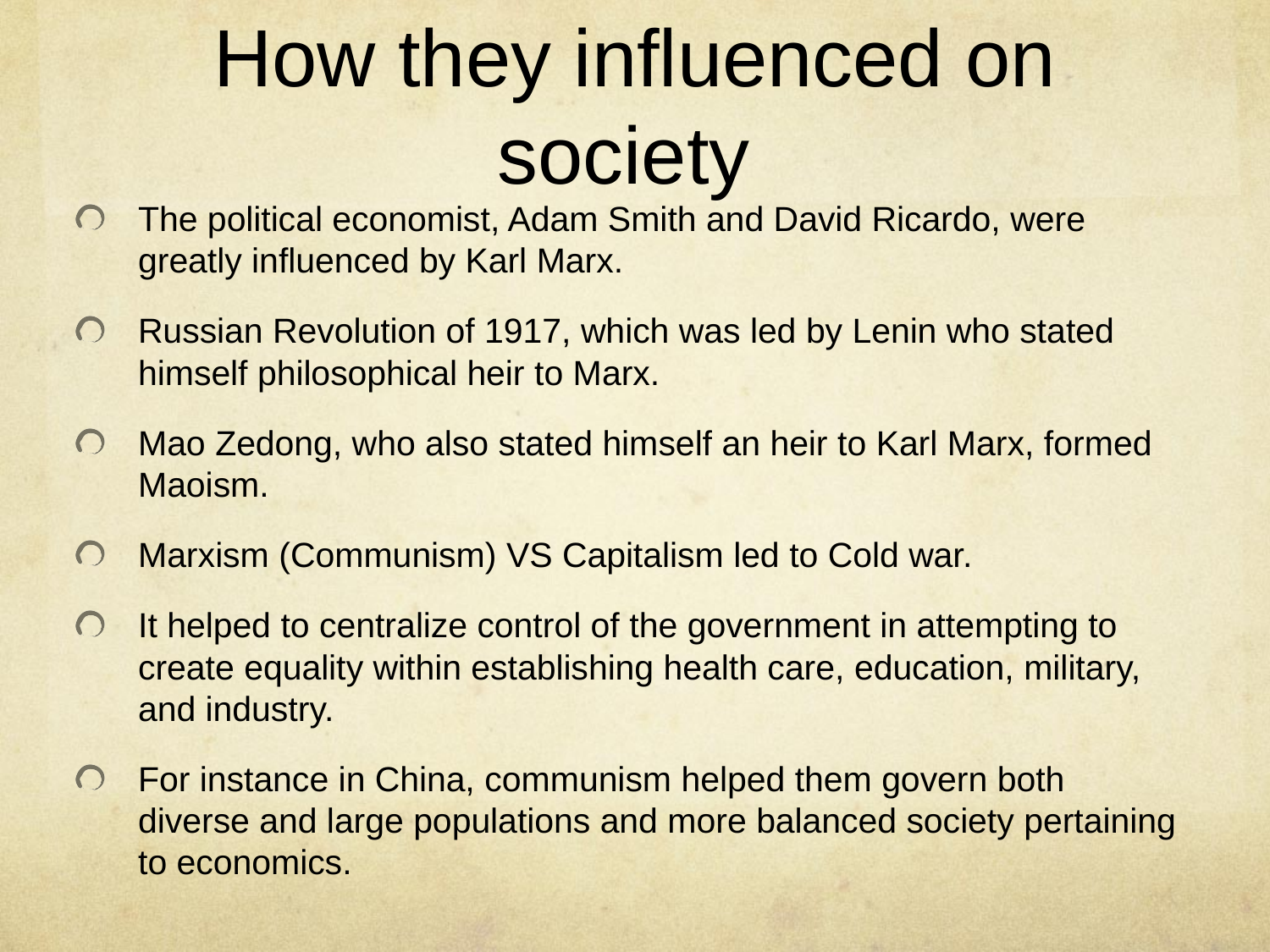

# How they influenced on society
The political economist, Adam Smith and David Ricardo, were greatly influenced by Karl Marx.
Russian Revolution of 1917, which was led by Lenin who stated himself philosophical heir to Marx.
Mao Zedong, who also stated himself an heir to Karl Marx, formed Maoism.
Marxism (Communism) VS Capitalism led to Cold war.
It helped to centralize control of the government in attempting to create equality within establishing health care, education, military, and industry.
For instance in China, communism helped them govern both diverse and large populations and more balanced society pertaining to economics.